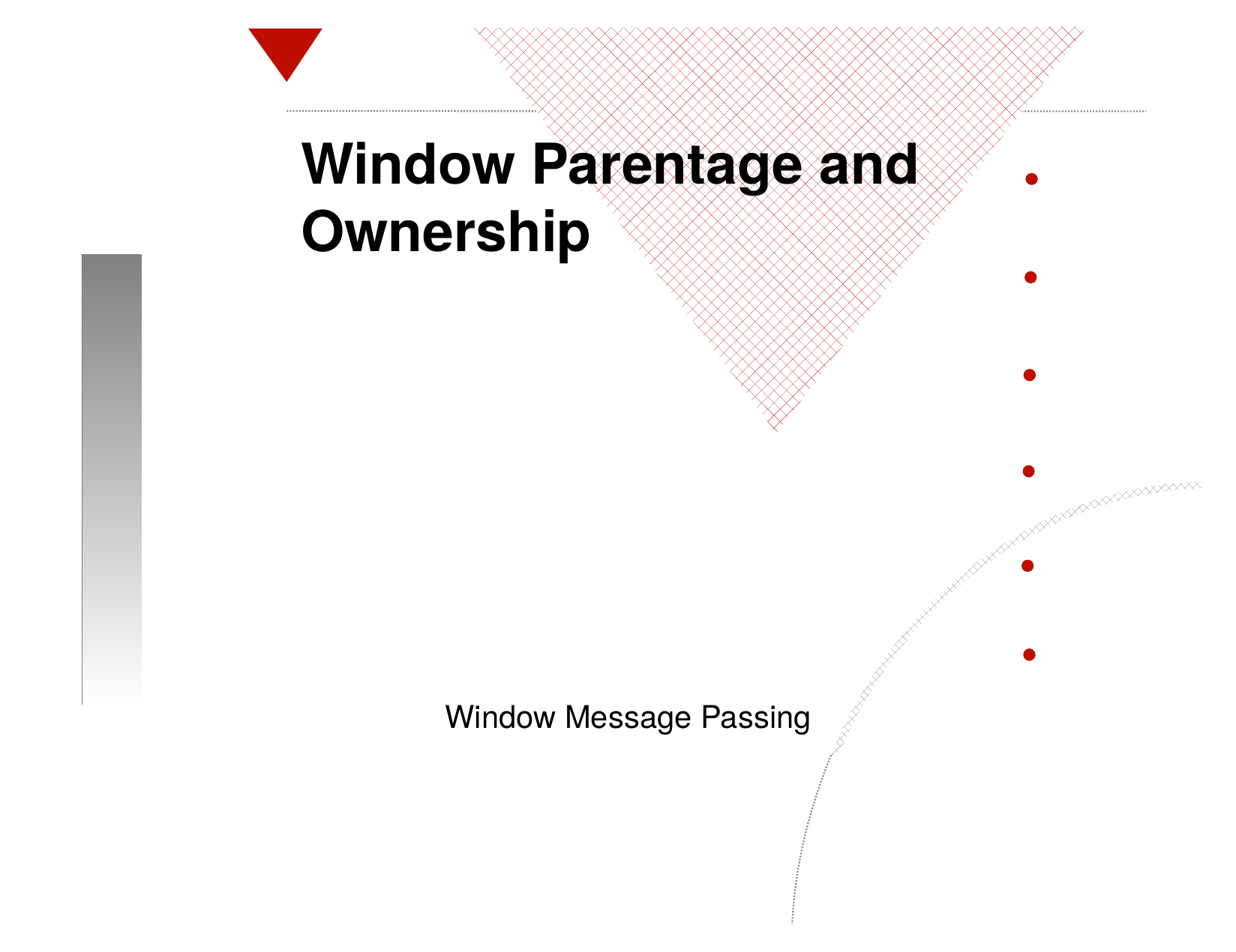

# Window Parentage and Ownership
Window Message Passing